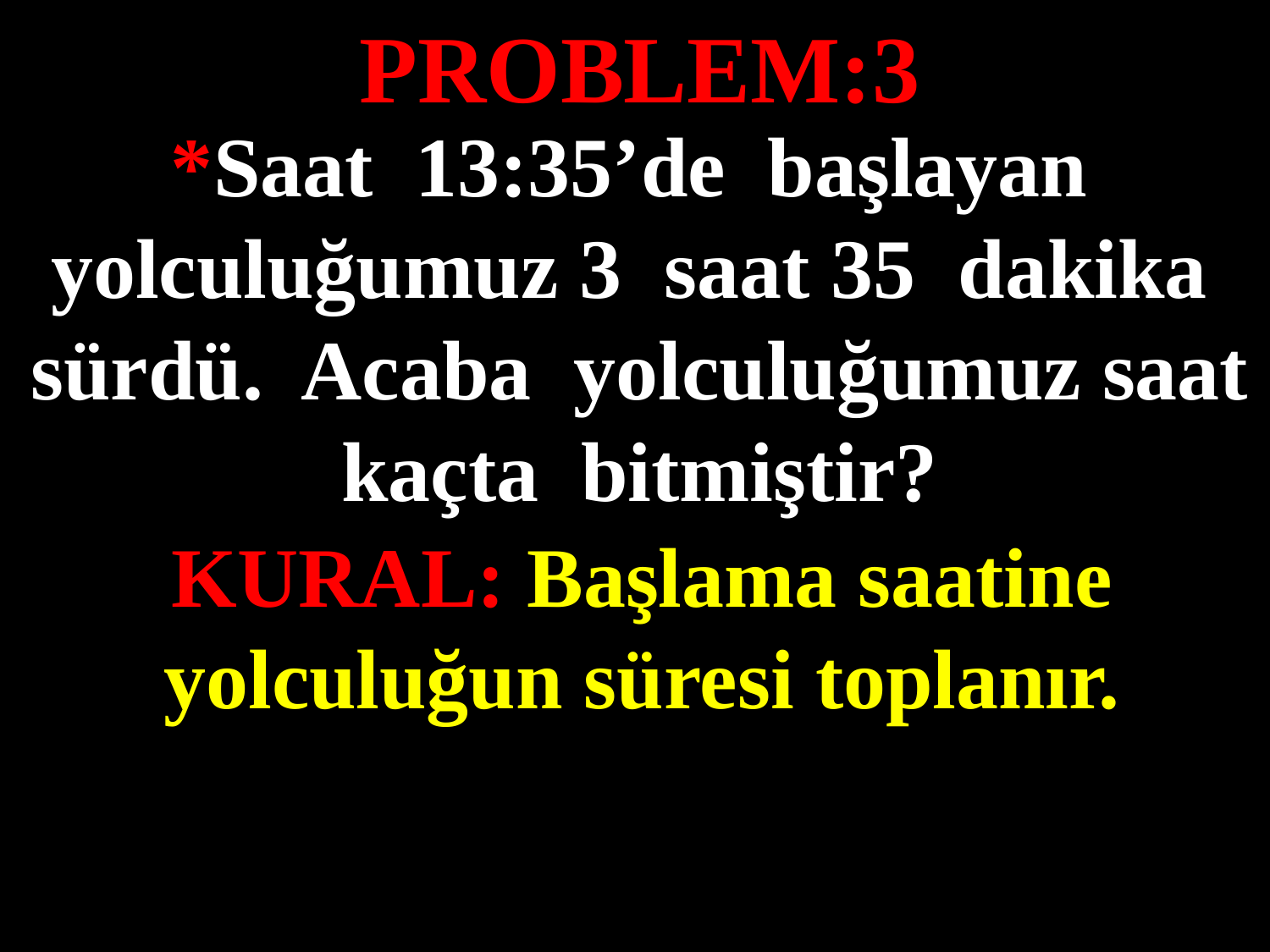

PROBLEM:3
*Saat  13:35’de  başlayan  yolculuğumuz 3  saat 35  dakika  sürdü.  Acaba  yolculuğumuz saat  kaçta  bitmiştir?
#
KURAL: Başlama saatine yolculuğun süresi toplanır.